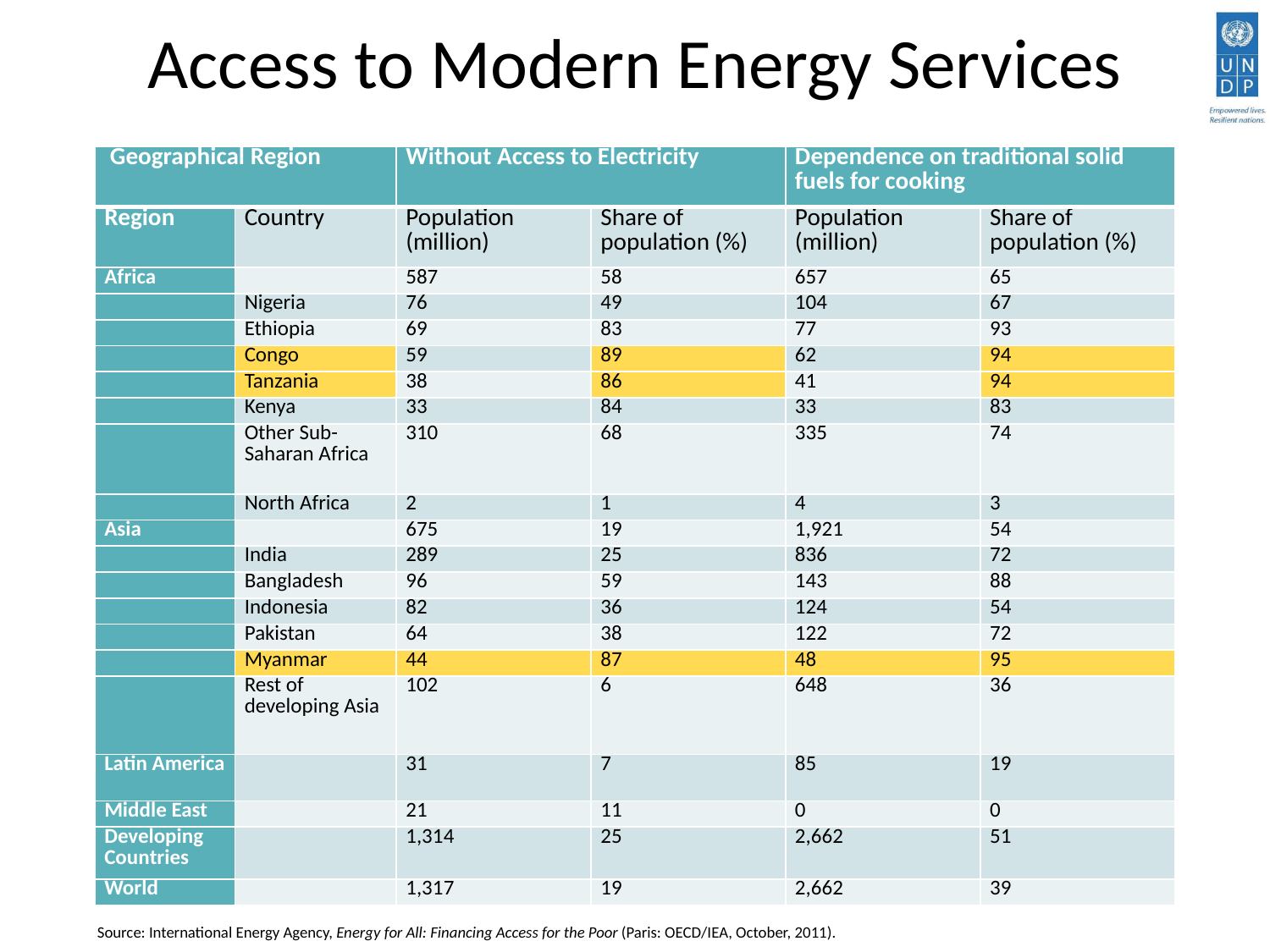

# Access to Modern Energy Services
| Geographical Region |  | Without Access to Electricity |  | Dependence on traditional solid fuels for cooking |  |
| --- | --- | --- | --- | --- | --- |
| Region | Country | Population (million) | Share of population (%) | Population (million) | Share of population (%) |
| Africa |  | 587 | 58 | 657 | 65 |
|  | Nigeria | 76 | 49 | 104 | 67 |
|  | Ethiopia | 69 | 83 | 77 | 93 |
|  | Congo | 59 | 89 | 62 | 94 |
|  | Tanzania | 38 | 86 | 41 | 94 |
|  | Kenya | 33 | 84 | 33 | 83 |
|  | Other Sub-Saharan Africa | 310 | 68 | 335 | 74 |
|  | North Africa | 2 | 1 | 4 | 3 |
| Asia |  | 675 | 19 | 1,921 | 54 |
|  | India | 289 | 25 | 836 | 72 |
|  | Bangladesh | 96 | 59 | 143 | 88 |
|  | Indonesia | 82 | 36 | 124 | 54 |
|  | Pakistan | 64 | 38 | 122 | 72 |
|  | Myanmar | 44 | 87 | 48 | 95 |
|  | Rest of developing Asia | 102 | 6 | 648 | 36 |
| Latin America |  | 31 | 7 | 85 | 19 |
| Middle East |  | 21 | 11 | 0 | 0 |
| Developing Countries |  | 1,314 | 25 | 2,662 | 51 |
| World |  | 1,317 | 19 | 2,662 | 39 |
Source: International Energy Agency, Energy for All: Financing Access for the Poor (Paris: OECD/IEA, October, 2011).